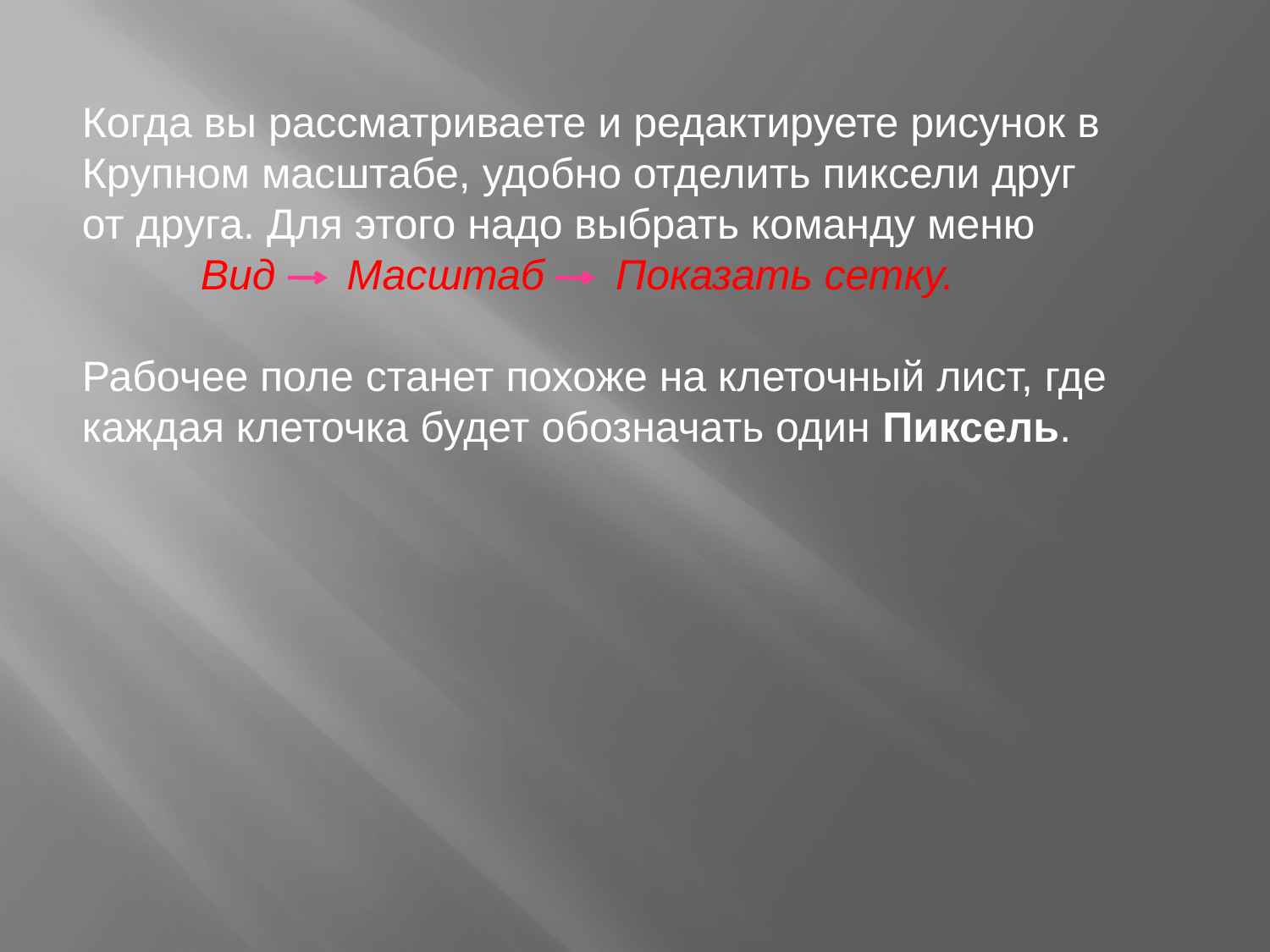

Когда вы рассматриваете и редактируете рисунок в
Крупном масштабе, удобно отделить пиксели друг от друга. Для этого надо выбрать команду меню
          Вид      Масштаб      Показать сетку.

Рабочее поле станет похоже на клеточный лист, где каждая клеточка будет обозначать один Пиксель.